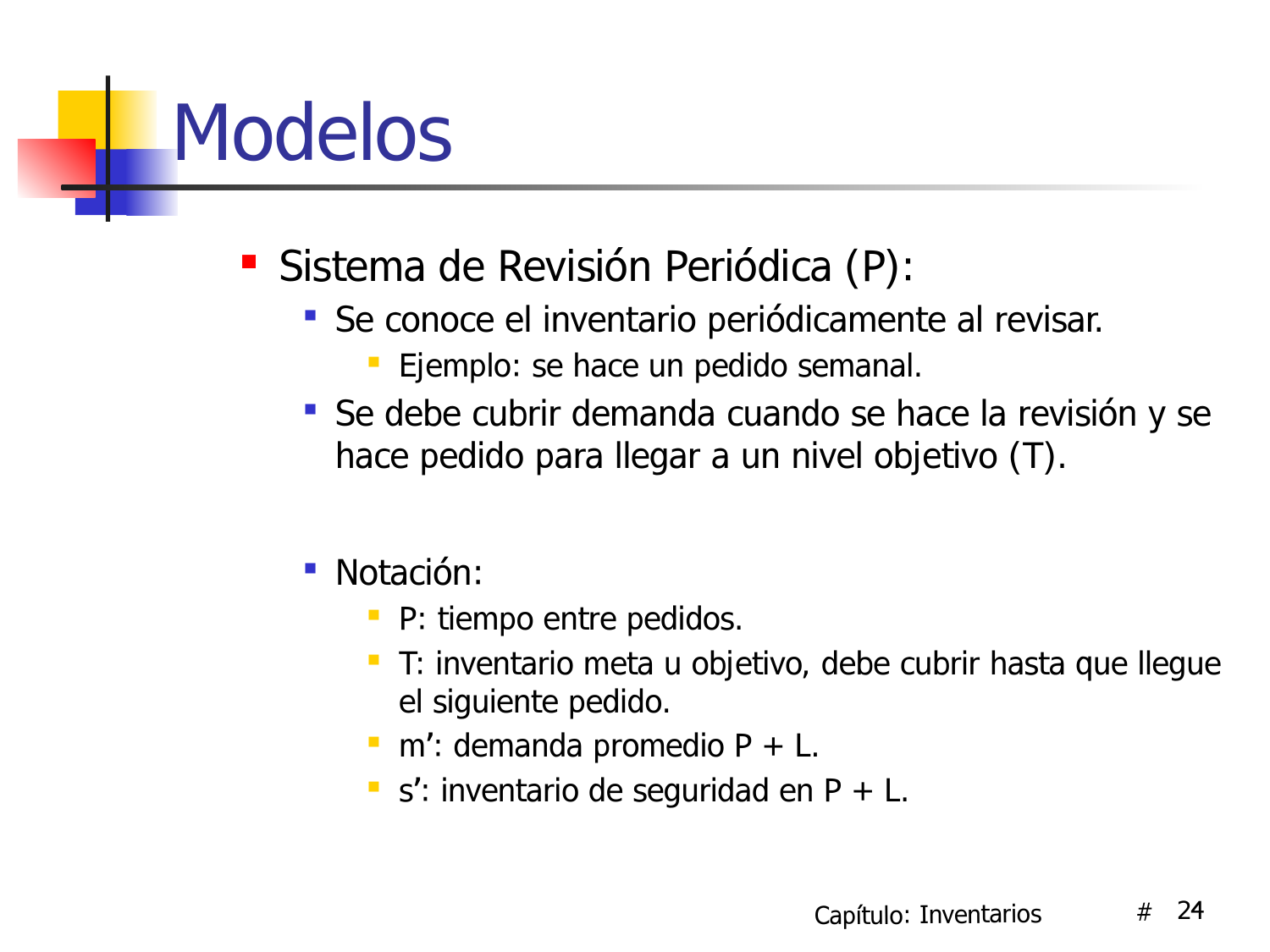

# Modelos
Sistema de Revisión Periódica (P):
Se conoce el inventario periódicamente al revisar.
Ejemplo: se hace un pedido semanal.
Se debe cubrir demanda cuando se hace la revisión y se hace pedido para llegar a un nivel objetivo (T).

Notación:
P: tiempo entre pedidos.
T: inventario meta u objetivo, debe cubrir hasta que llegue el siguiente pedido.
m’: demanda promedio P + L.
s’: inventario de seguridad en P + L.

24
Capítulo: Inventarios            #